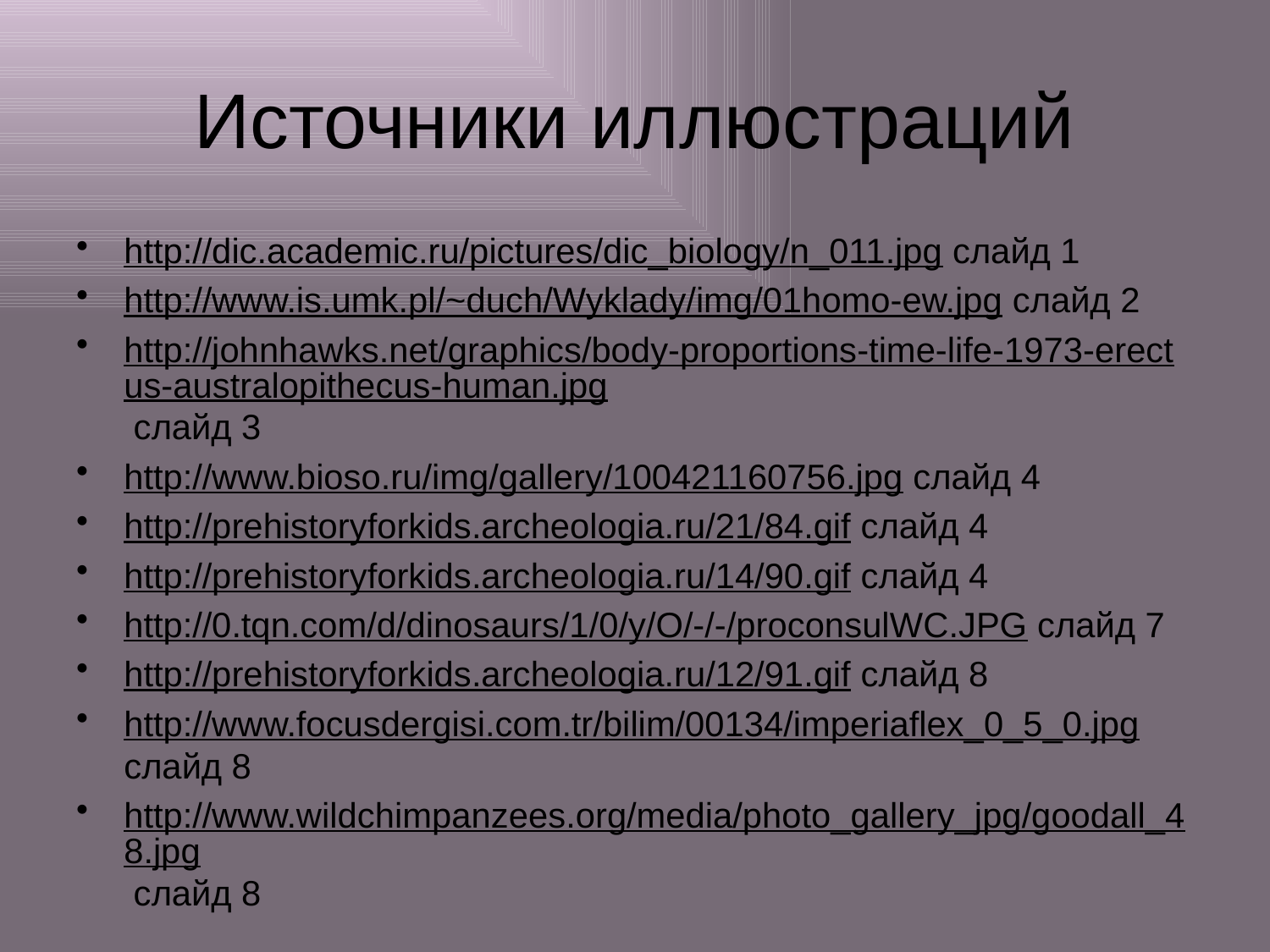

# Источники иллюстраций
http://dic.academic.ru/pictures/dic_biology/n_011.jpg слайд 1
http://www.is.umk.pl/~duch/Wyklady/img/01homo-ew.jpg слайд 2
http://johnhawks.net/graphics/body-proportions-time-life-1973-erectus-australopithecus-human.jpg слайд 3
http://www.bioso.ru/img/gallery/100421160756.jpg слайд 4
http://prehistoryforkids.archeologia.ru/21/84.gif слайд 4
http://prehistoryforkids.archeologia.ru/14/90.gif слайд 4
http://0.tqn.com/d/dinosaurs/1/0/y/O/-/-/proconsulWC.JPG слайд 7
http://prehistoryforkids.archeologia.ru/12/91.gif слайд 8
http://www.focusdergisi.com.tr/bilim/00134/imperiaflex_0_5_0.jpg слайд 8
http://www.wildchimpanzees.org/media/photo_gallery_jpg/goodall_48.jpg слайд 8